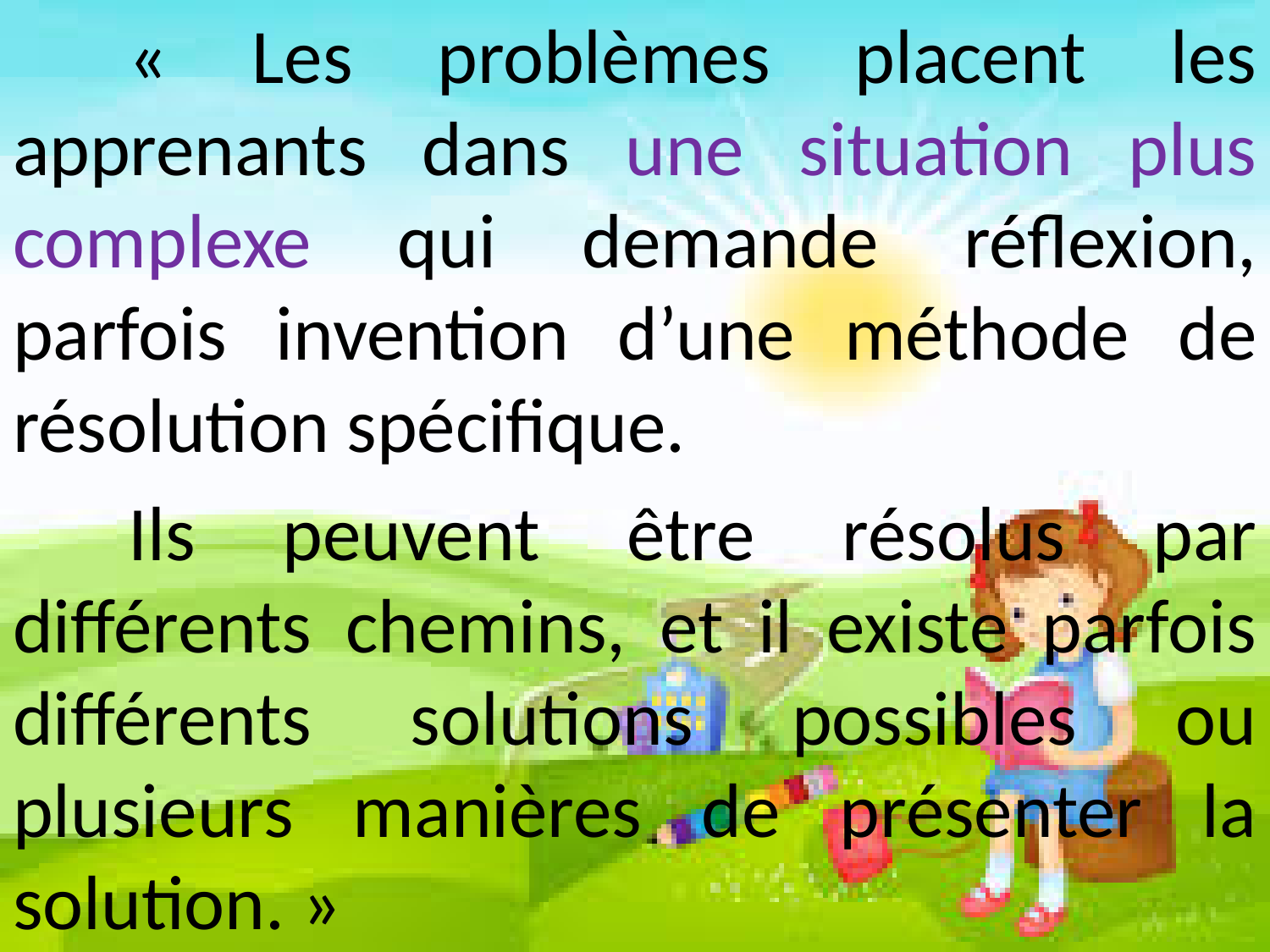

« Les problèmes placent les apprenants dans une situation plus complexe qui demande réflexion, parfois invention d’une méthode de résolution spécifique.
	Ils peuvent être résolus par différents chemins, et il existe parfois différents solutions possibles ou plusieurs manières de présenter la solution. »